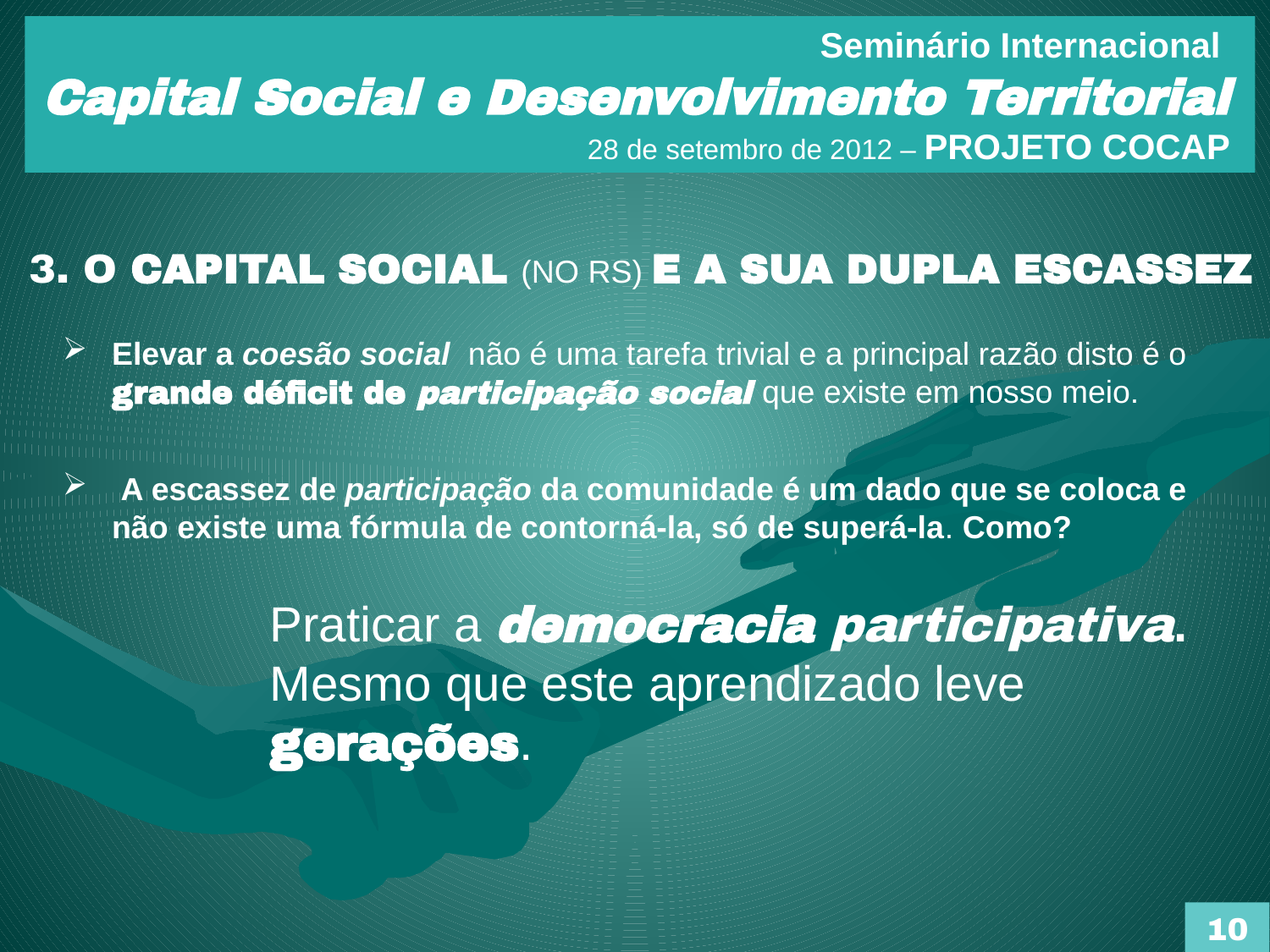

Seminário Internacional
Capital Social e Desenvolvimento Territorial
28 de setembro de 2012 – PROJETO COCAP
3. O CAPITAL SOCIAL (NO RS) E A SUA DUPLA ESCASSEZ
Elevar a coesão social  não é uma tarefa trivial e a principal razão disto é o grande déficit de participação social que existe em nosso meio.

 A escassez de participação da comunidade é um dado que se coloca e não existe uma fórmula de contorná-la, só de superá-la. Como?
Praticar a democracia participativa. Mesmo que este aprendizado leve gerações.
10